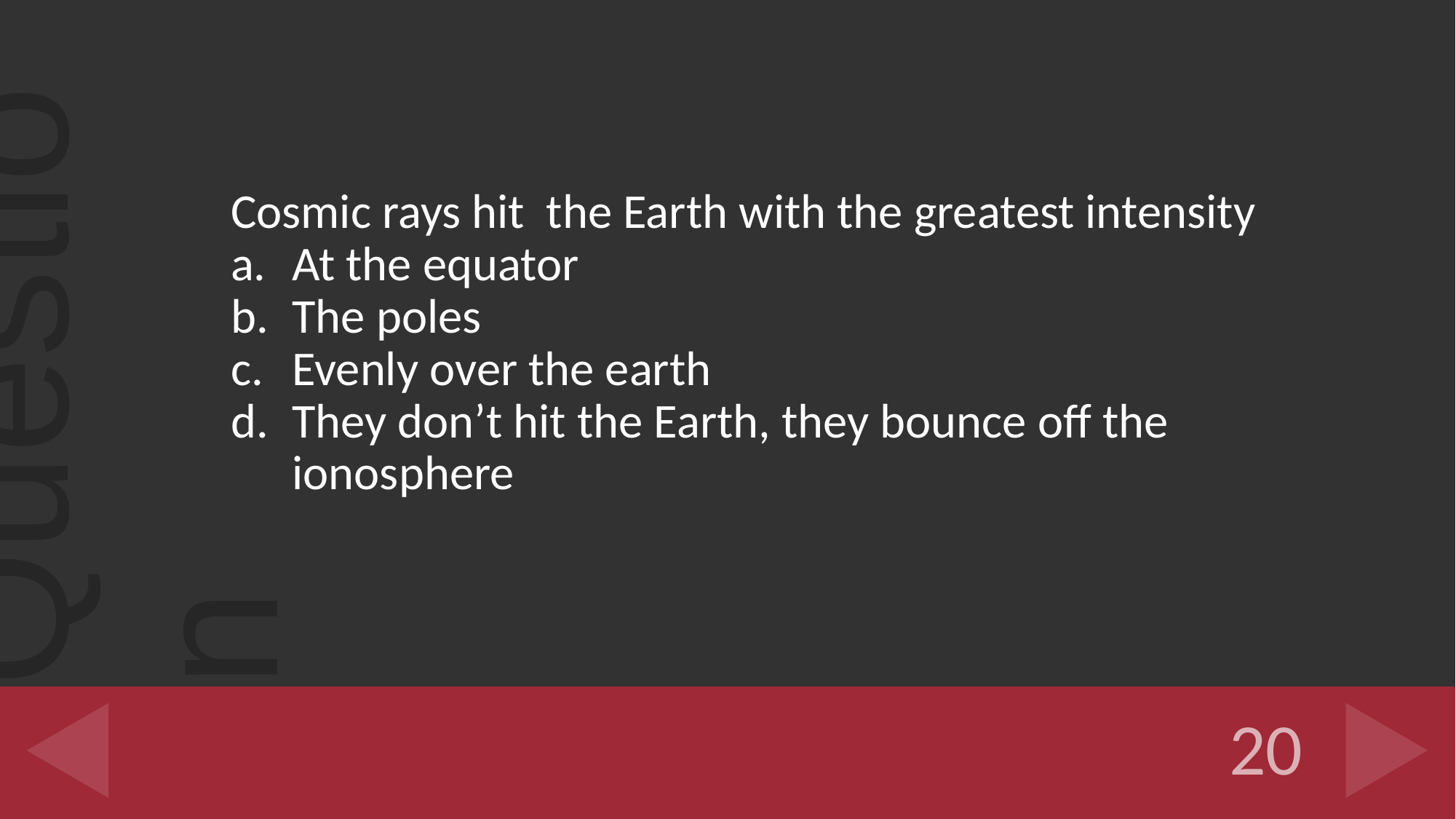

Cosmic rays hit  the Earth with the greatest intensity
At the equator
The poles
Evenly over the earth
They don’t hit the Earth, they bounce off the ionosphere
#
20